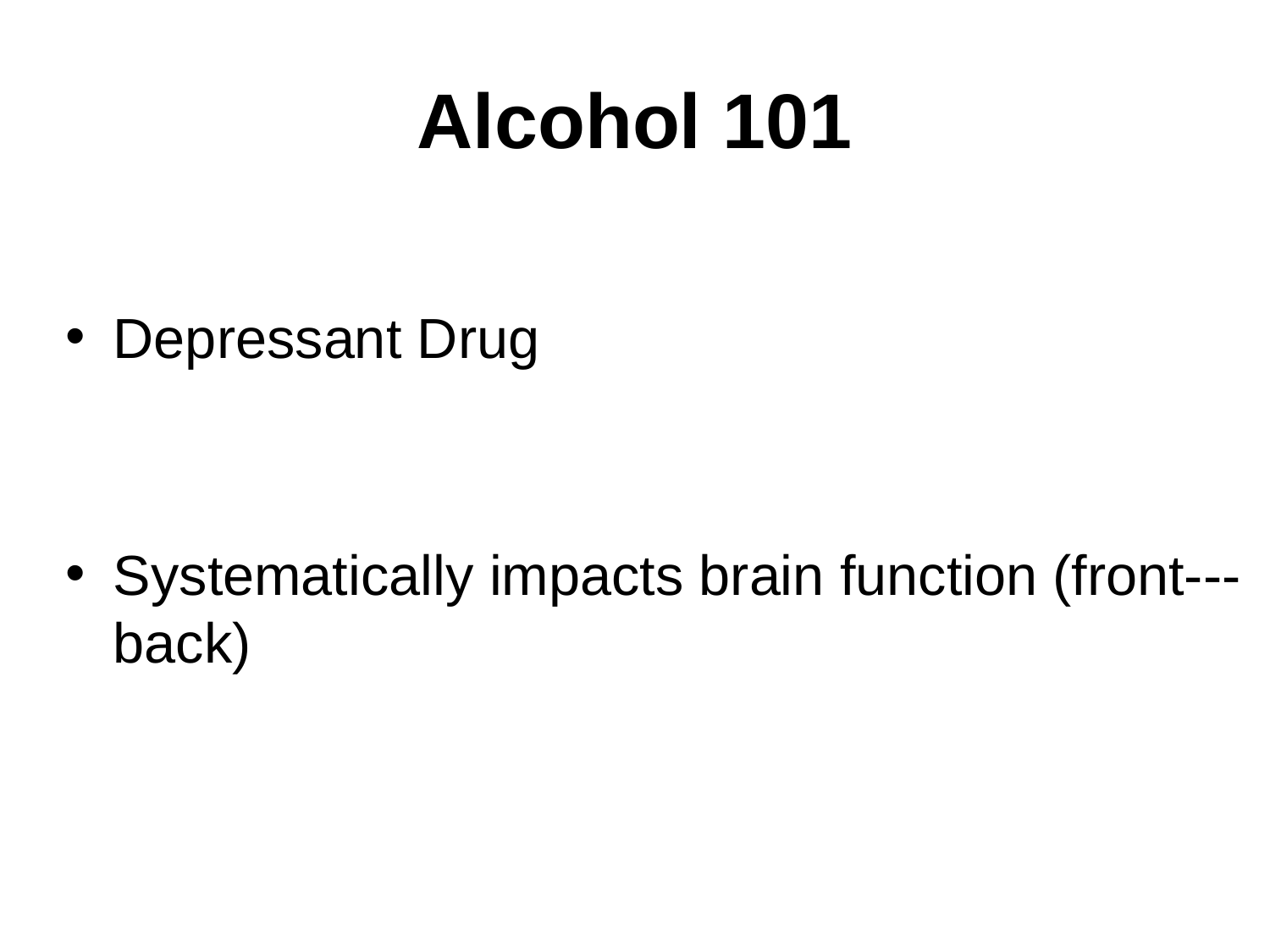

# Alcohol 101

Depressant Drug

Systematically impacts brain function (front---back)